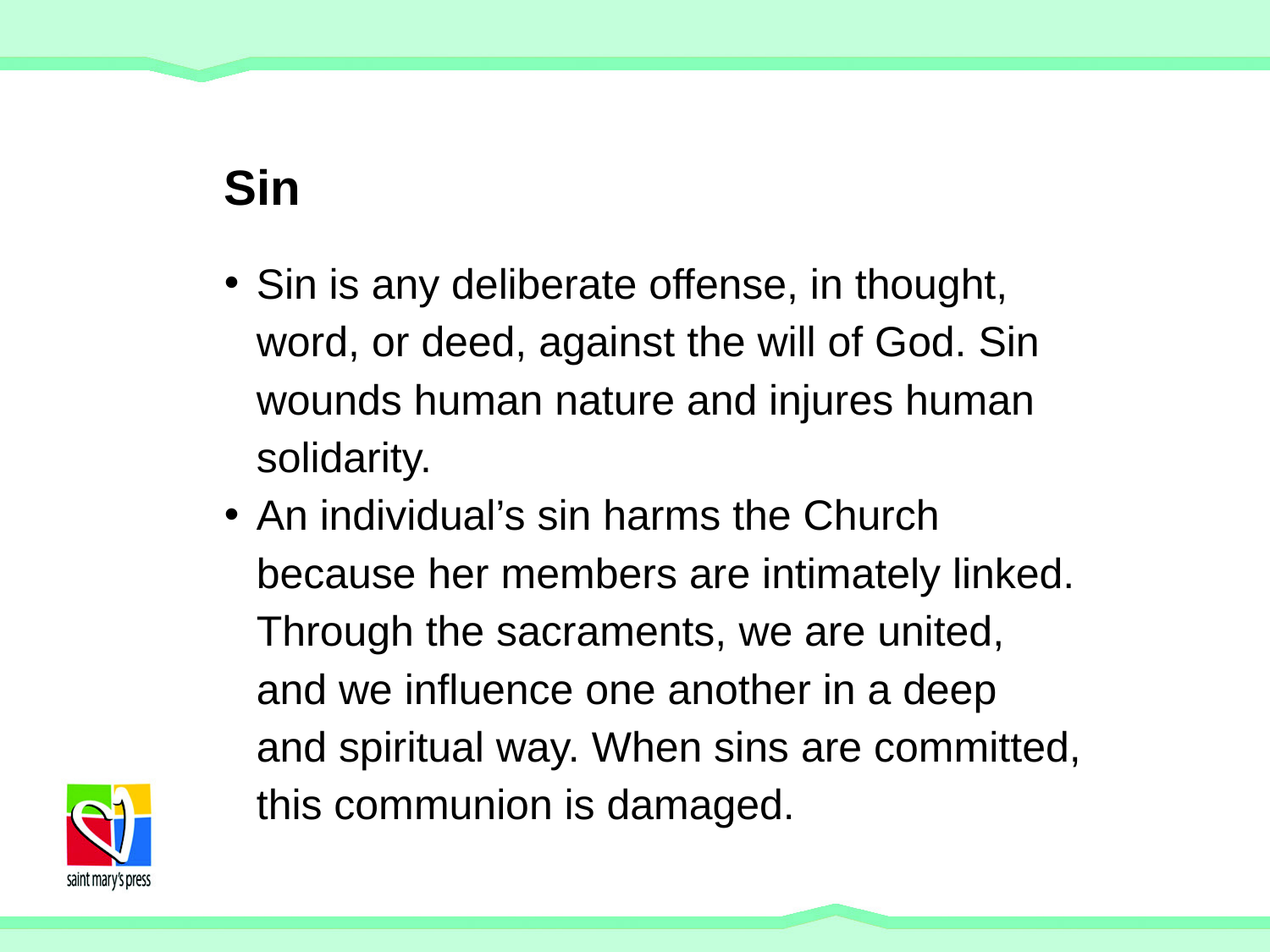

# Sin
Sin is any deliberate offense, in thought, word, or deed, against the will of God. Sin wounds human nature and injures human solidarity.
An individual’s sin harms the Church because her members are intimately linked. Through the sacraments, we are united,
and we influence one another in a deep
and spiritual way. When sins are committed, this communion is damaged.